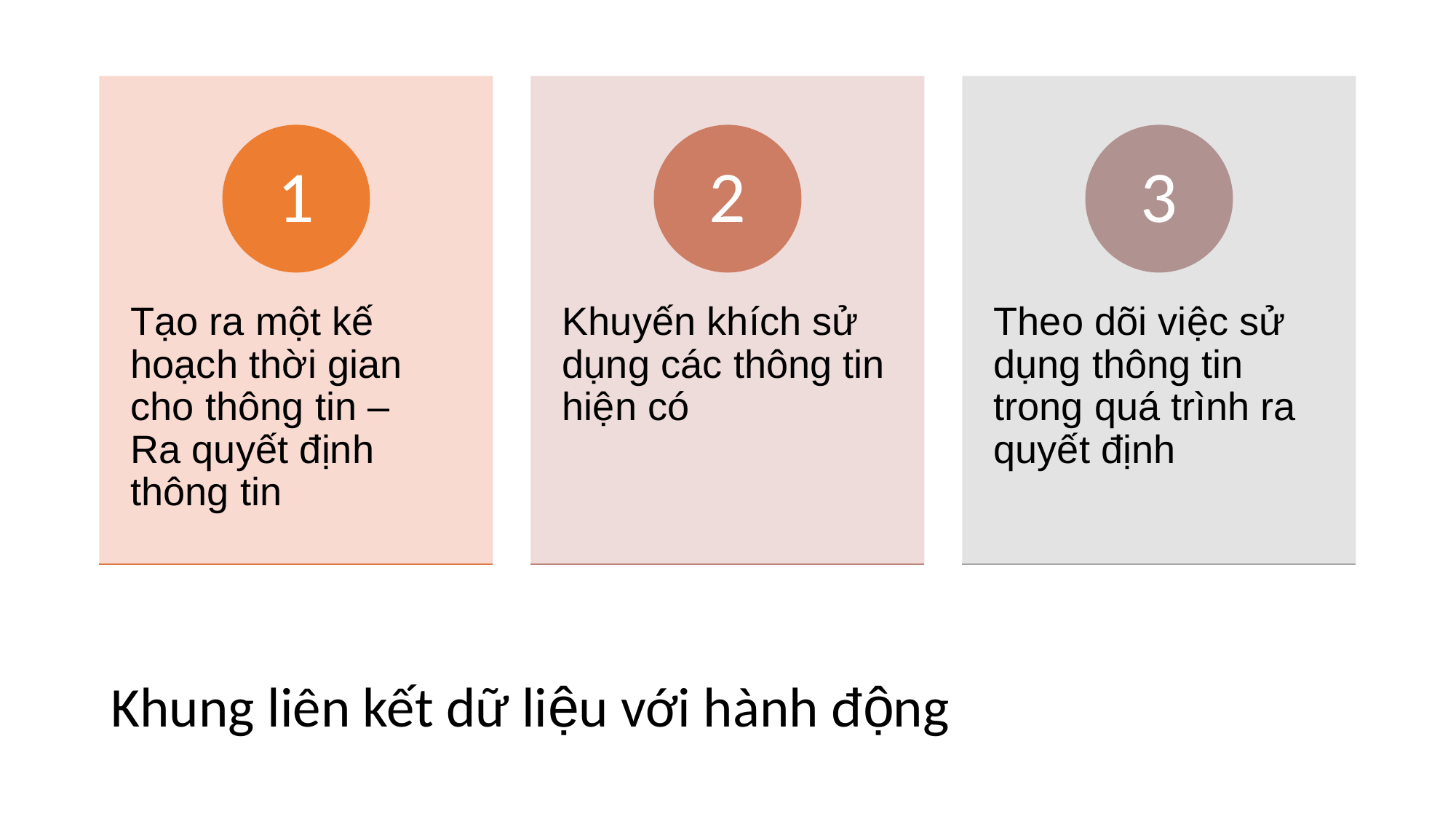

Tạo ra một kế hoạch thời gian cho thông tin –
Ra quyết định thông tin
1
Khuyến khích sử dụng các thông tin hiện có
2
Theo dõi việc sử dụng thông tin trong quá trình ra quyết định
3
# Khung liên kết dữ liệu với hành động